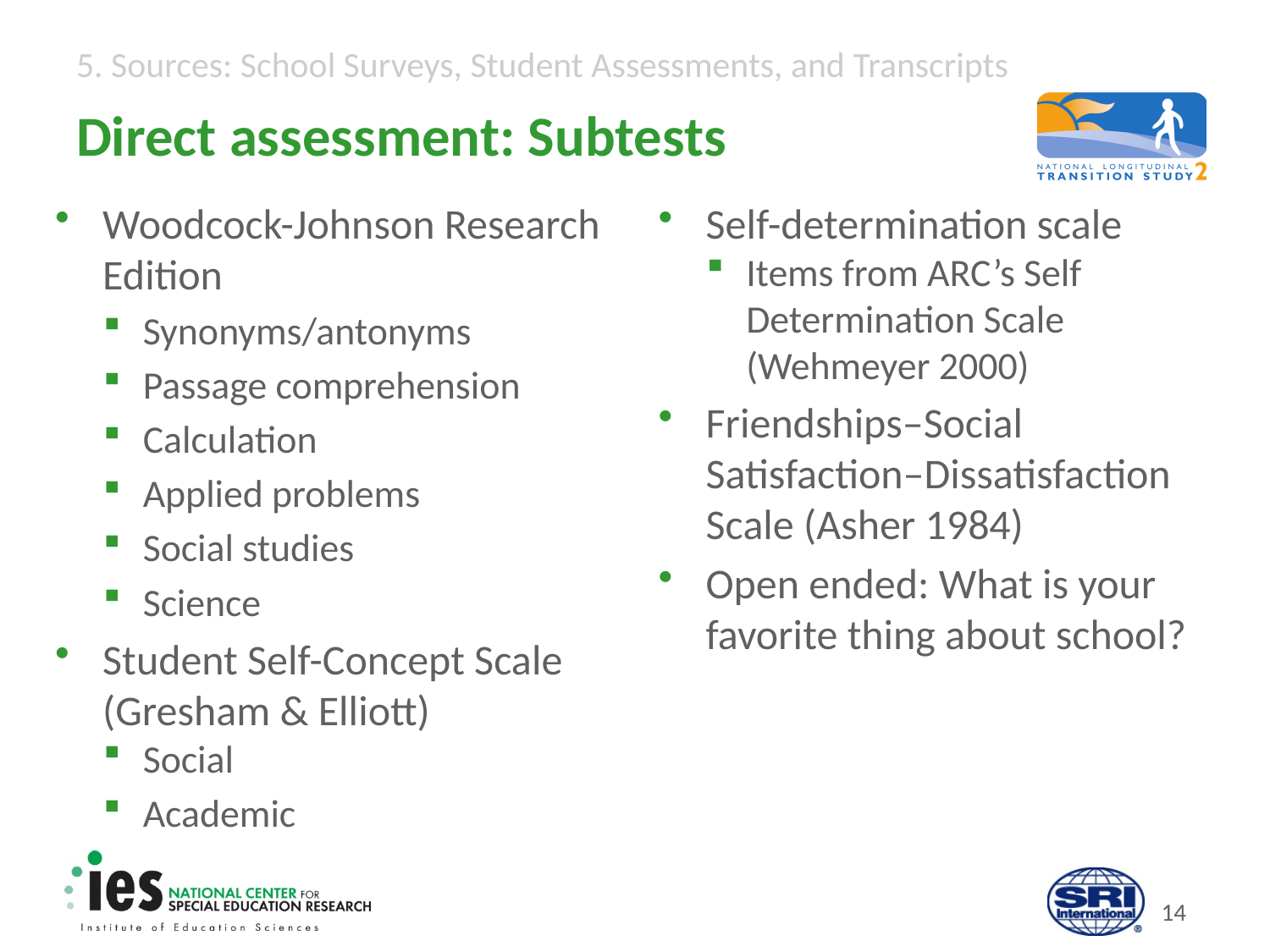

# Direct assessment: Subtests
Woodcock-Johnson Research Edition
Synonyms/antonyms
Passage comprehension
Calculation
Applied problems
Social studies
Science
Student Self-Concept Scale (Gresham & Elliott)
Social
Academic
Self-determination scale
Items from ARC’s Self Determination Scale (Wehmeyer 2000)
Friendships–Social Satisfaction–Dissatisfaction Scale (Asher 1984)
Open ended: What is your favorite thing about school?

14